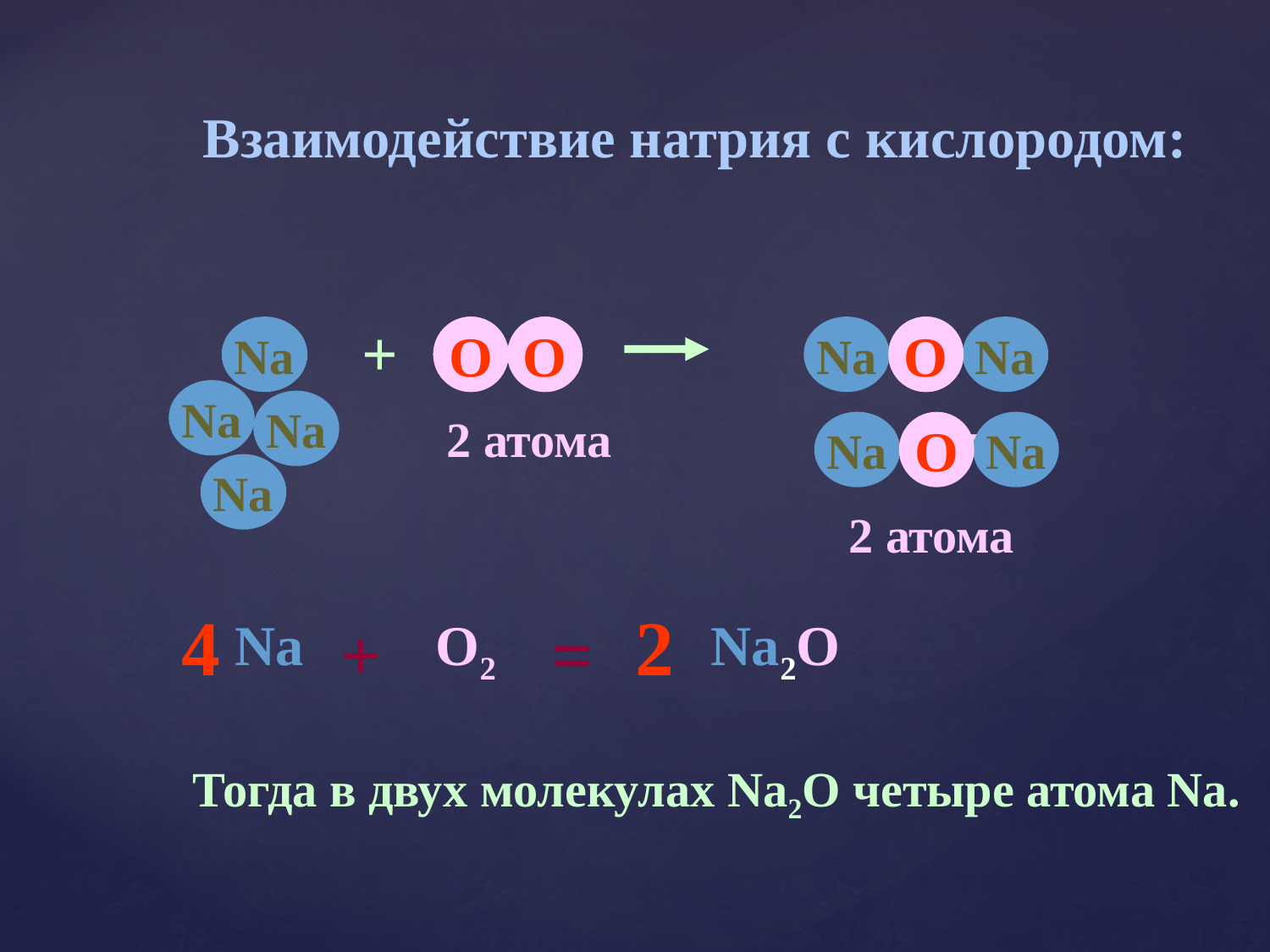

Взаимодействие натрия с кислородом:
+
Na
O
O
O
O
Na
O
O
Na

Na
Na
2 атома
1 атом
Na
O
Na
Na
2 атома
4
 2
Na
+
O2
=
Na2O
Тогда в двух молекулах Na2O четыре атома Na.